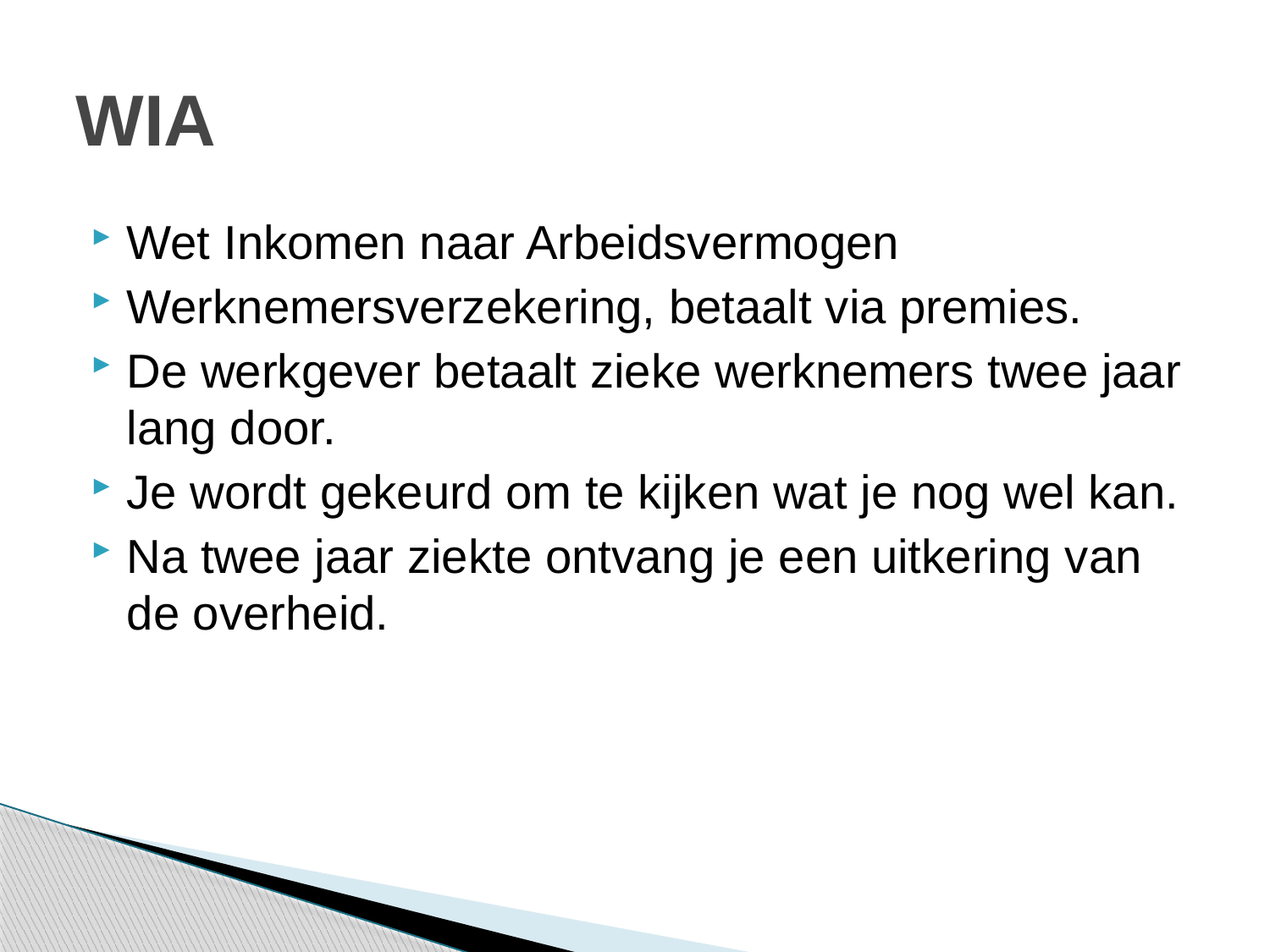

# WIA
Wet Inkomen naar Arbeidsvermogen
Werknemersverzekering, betaalt via premies.
De werkgever betaalt zieke werknemers twee jaar lang door.
Je wordt gekeurd om te kijken wat je nog wel kan.
Na twee jaar ziekte ontvang je een uitkering van de overheid.